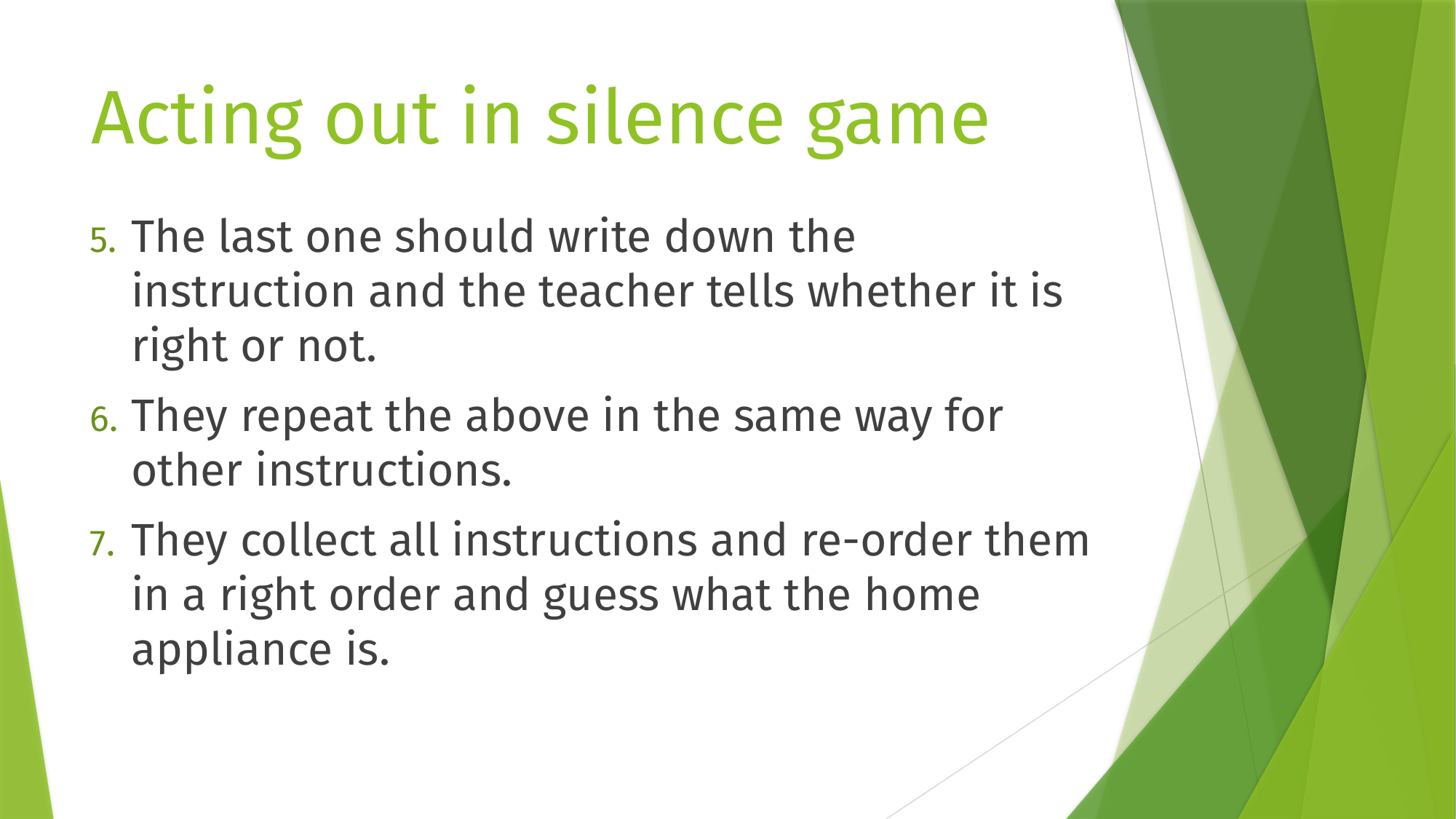

# Acting out in silence game
The last one should write down the instruction and the teacher tells whether it is right or not.
They repeat the above in the same way for other instructions.
They collect all instructions and re-order them in a right order and guess what the home appliance is.